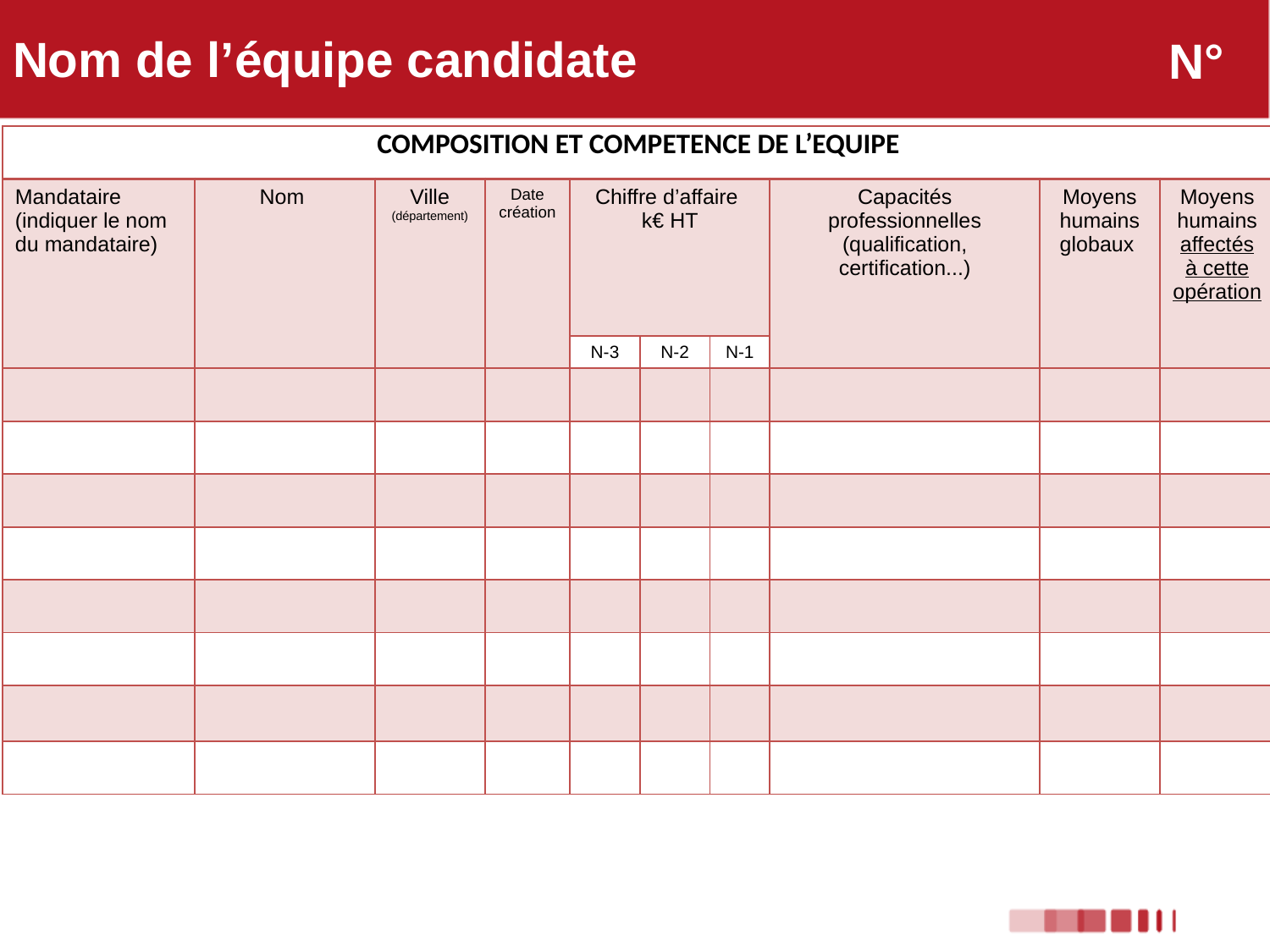

# Nom de l’équipe candidate
N°
| COMPOSITION ET COMPETENCE DE L’EQUIPE |  |  |  |  |  |  |  |  |  |
| --- | --- | --- | --- | --- | --- | --- | --- | --- | --- |
| Mandataire (indiquer le nom du mandataire) | Nom | Ville (département) | Date création | Chiffre d’affaire k€ HT |  |  | Capacités professionnelles (qualification, certification...) | Moyens humains globaux | Moyens humains affectés à cette opération |
|  |  |  |  | N-3 | N-2 | N-1 |  |  |  |
|  |  |  |  |  |  |  |  |  |  |
|  |  |  |  |  |  |  |  |  |  |
|  |  |  |  |  |  |  |  |  |  |
|  |  |  |  |  |  |  |  |  |  |
|  |  |  |  |  |  |  |  |  |  |
|  |  |  |  |  |  |  |  |  |  |
|  |  |  |  |  |  |  |  |  |  |
|  |  |  |  |  |  |  |  |  |  |